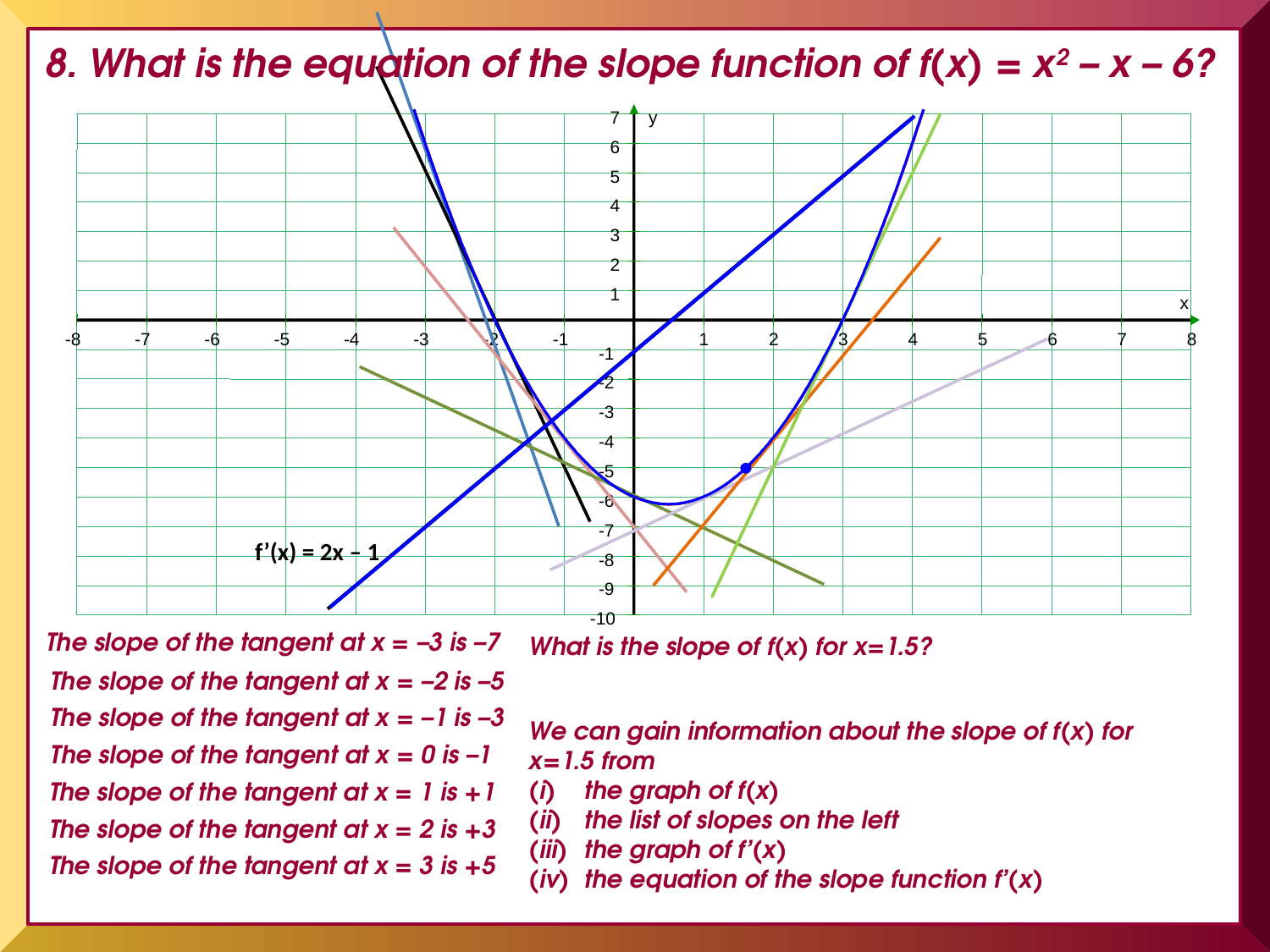

8. What is the equation of the slope function of f(x) = x2 – x – 6?

7
y

6

5

4

3

2

1

x

-8
-7
-6
-5
-4
-3
-2
-1
1
2
3
4
5
6
7
8
-1

-2

-3

-4

-5

-6

-7

-8

-9

-10

f’(x) = 2x – 1
The slope of the tangent at x = –3 is –7
What is the slope of f(x) for x=1.5?
The slope of the tangent at x = –2 is –5
The slope of the tangent at x = –1 is –3
We can gain information about the slope of f(x) for x=1.5 from
the graph of f(x)
the list of slopes on the left
the graph of f’(x)
the equation of the slope function f’(x)
The slope of the tangent at x = 0 is –1
The slope of the tangent at x = 1 is +1
The slope of the tangent at x = 2 is +3
The slope of the tangent at x = 3 is +5